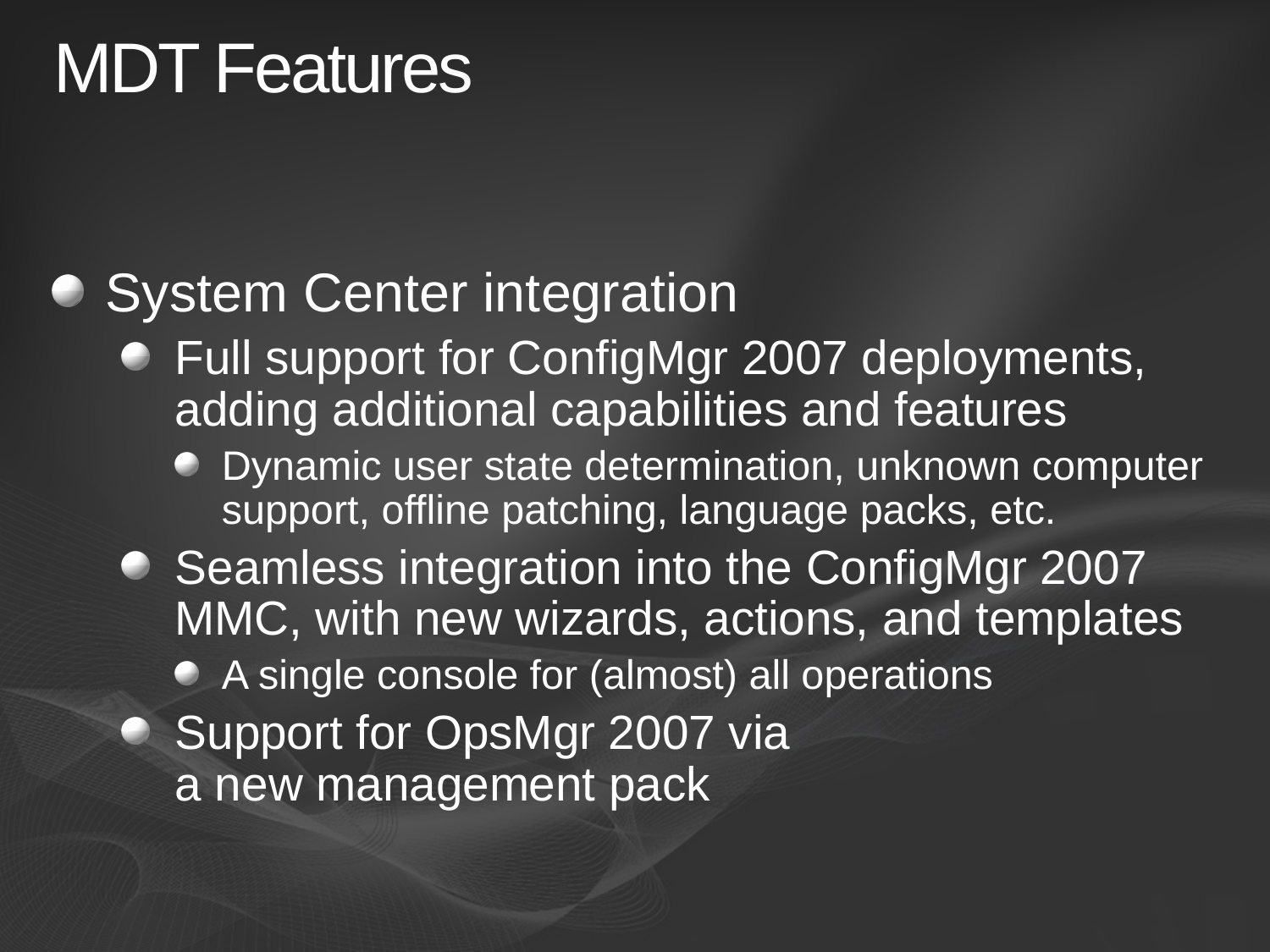

# MDT Features
System Center integration
Full support for ConfigMgr 2007 deployments, adding additional capabilities and features
Dynamic user state determination, unknown computer support, offline patching, language packs, etc.
Seamless integration into the ConfigMgr 2007 MMC, with new wizards, actions, and templates
A single console for (almost) all operations
Support for OpsMgr 2007 via
a new management pack